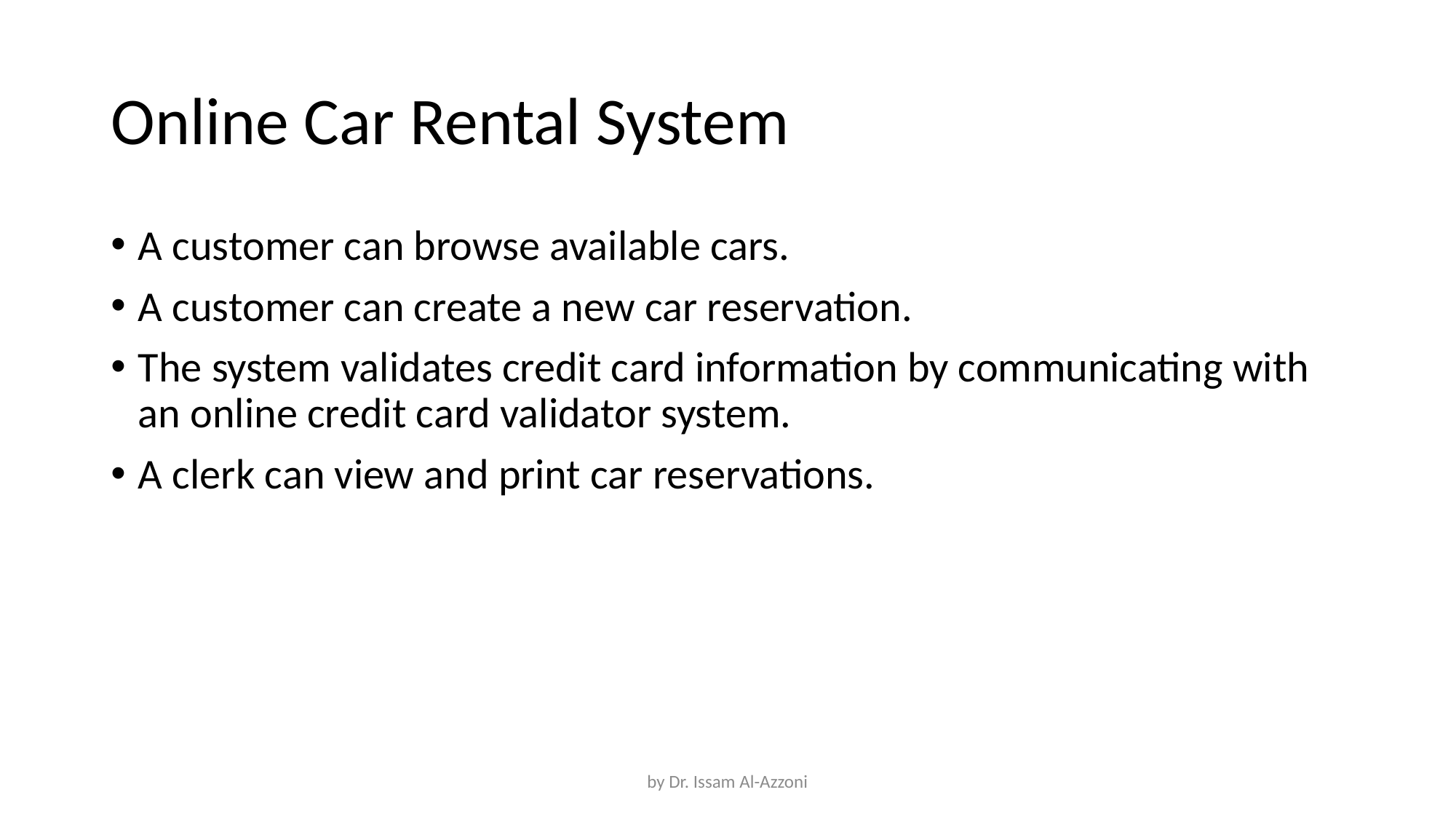

# Online Car Rental System
A customer can browse available cars.
A customer can create a new car reservation.
The system validates credit card information by communicating with an online credit card validator system.
A clerk can view and print car reservations.
by Dr. Issam Al-Azzoni